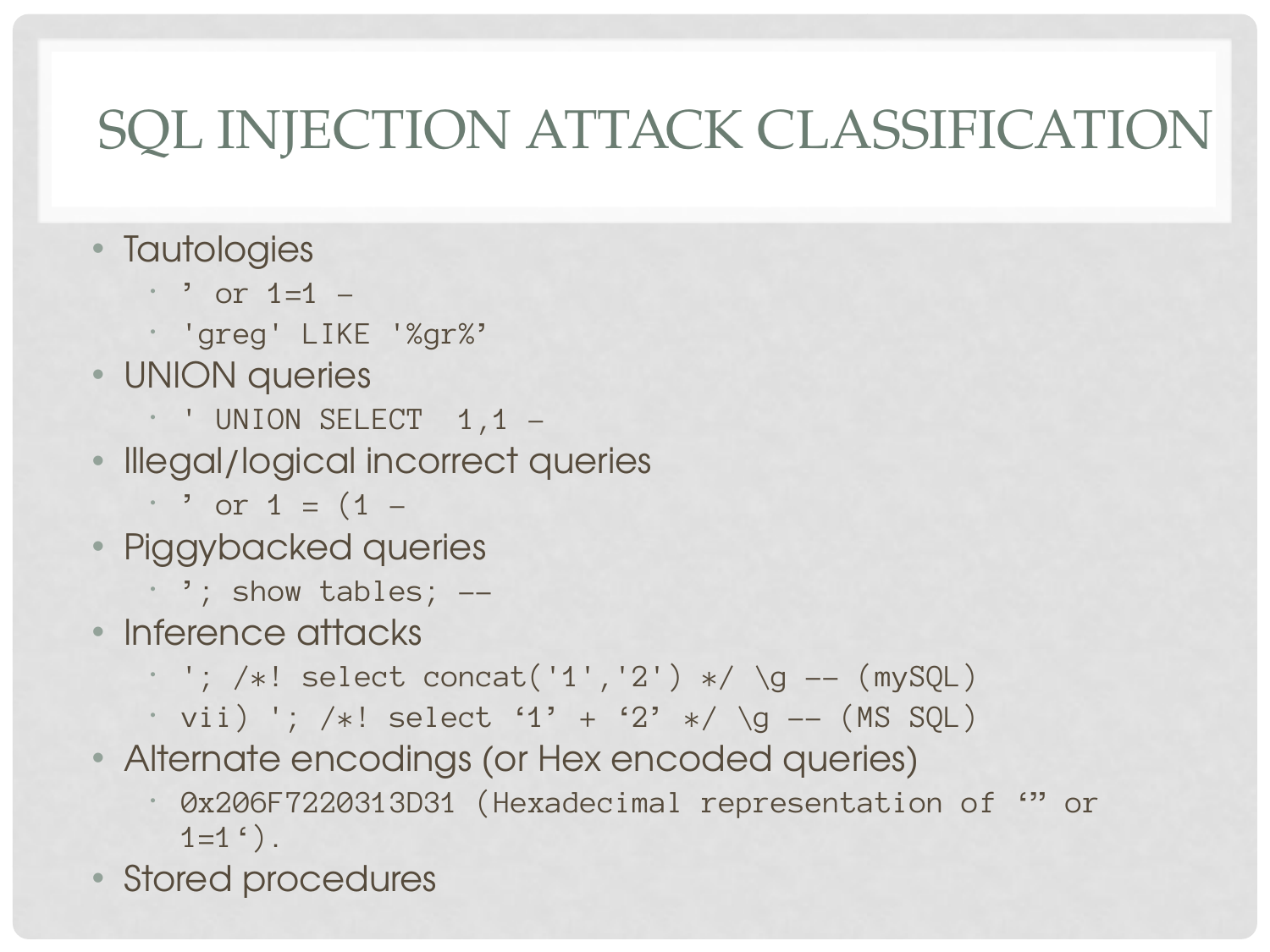

# SQL Injection attack classification
Tautologies
’ or 1=1 –
'greg' LIKE '%gr%’
UNION queries
' UNION SELECT  1,1 –
Illegal/logical incorrect queries
’ or 1 = (1 –
Piggybacked queries
’; show tables; --
Inference attacks
'; /*! select concat('1','2') */ \g -- (mySQL)
vii) '; /*! select ‘1’ + ‘2’ */ \g -- (MS SQL)
Alternate encodings (or Hex encoded queries)
0x206F7220313D31 (Hexadecimal representation of ‘” or 1=1‘).
Stored procedures